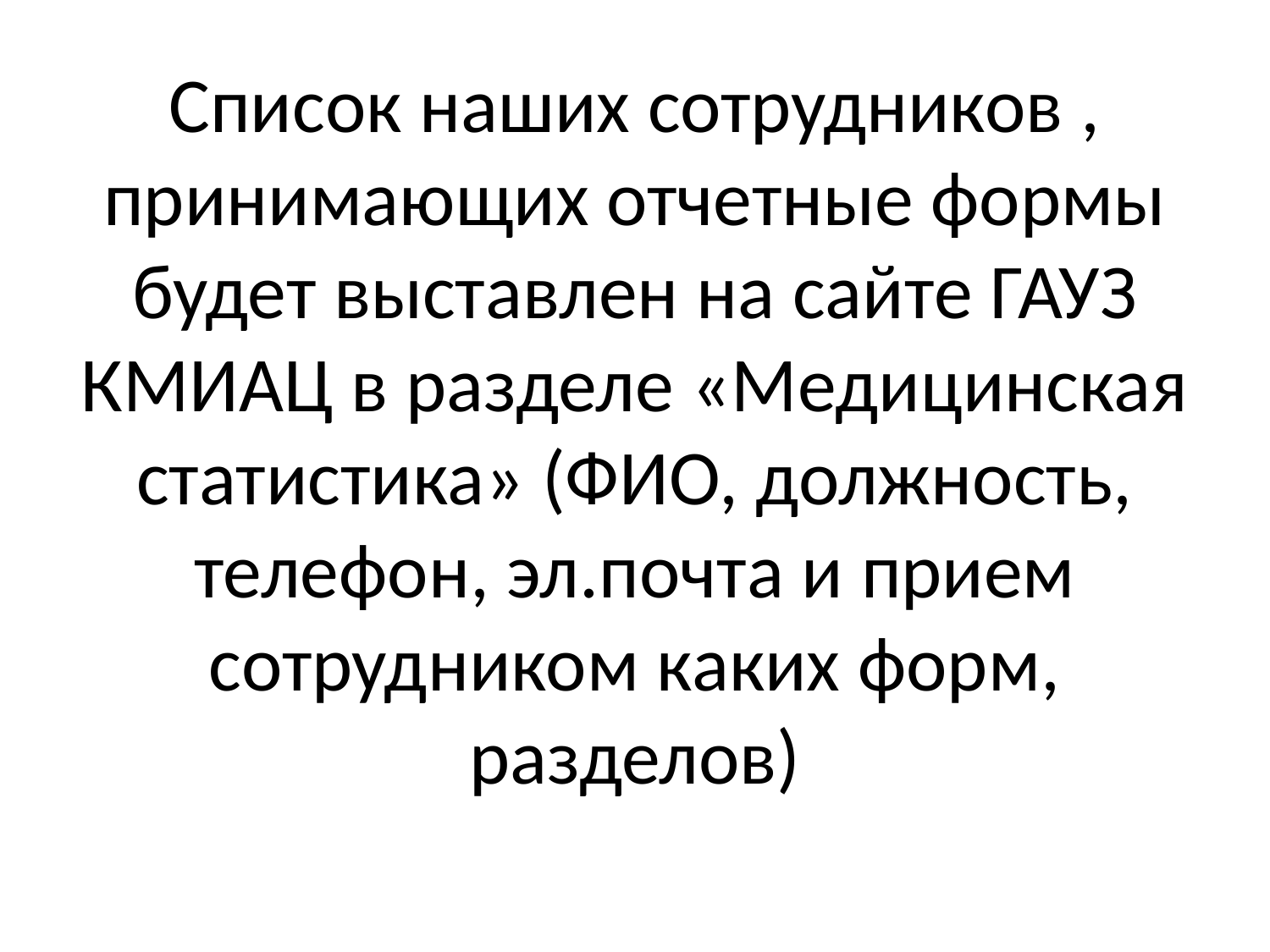

# Список наших сотрудников , принимающих отчетные формы будет выставлен на сайте ГАУЗ КМИАЦ в разделе «Медицинская статистика» (ФИО, должность, телефон, эл.почта и прием сотрудником каких форм, разделов)